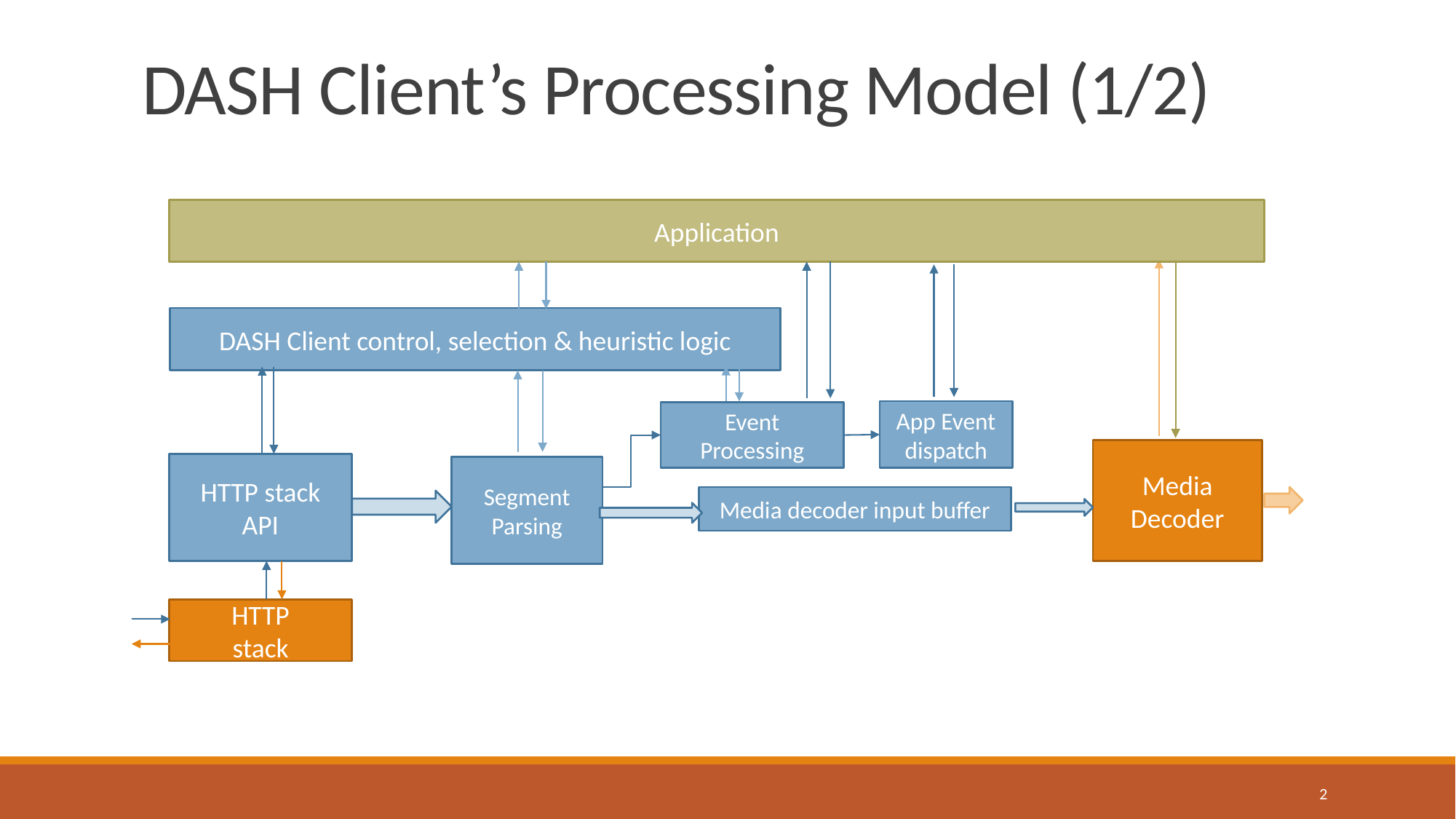

# DASH Client’s Processing Model (1/2)
Application
DASH Client control, selection & heuristic logic
App Event
dispatch
Event Processing
Media Decoder
HTTP stack
API
Segment Parsing
Media decoder input buffer

HTTP
stack
2